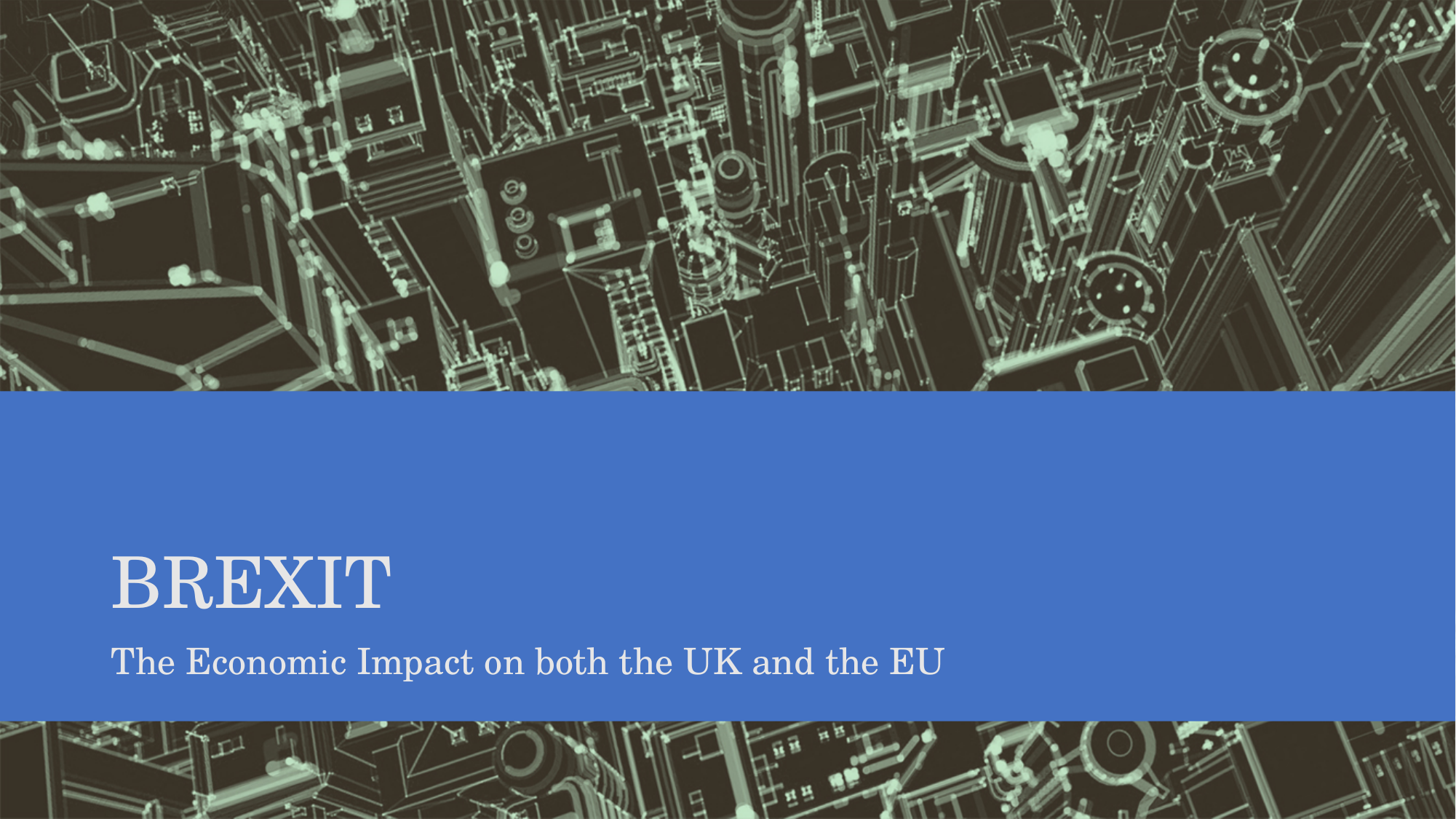

# BREXIT
The Economic Impact on both the UK and the EU